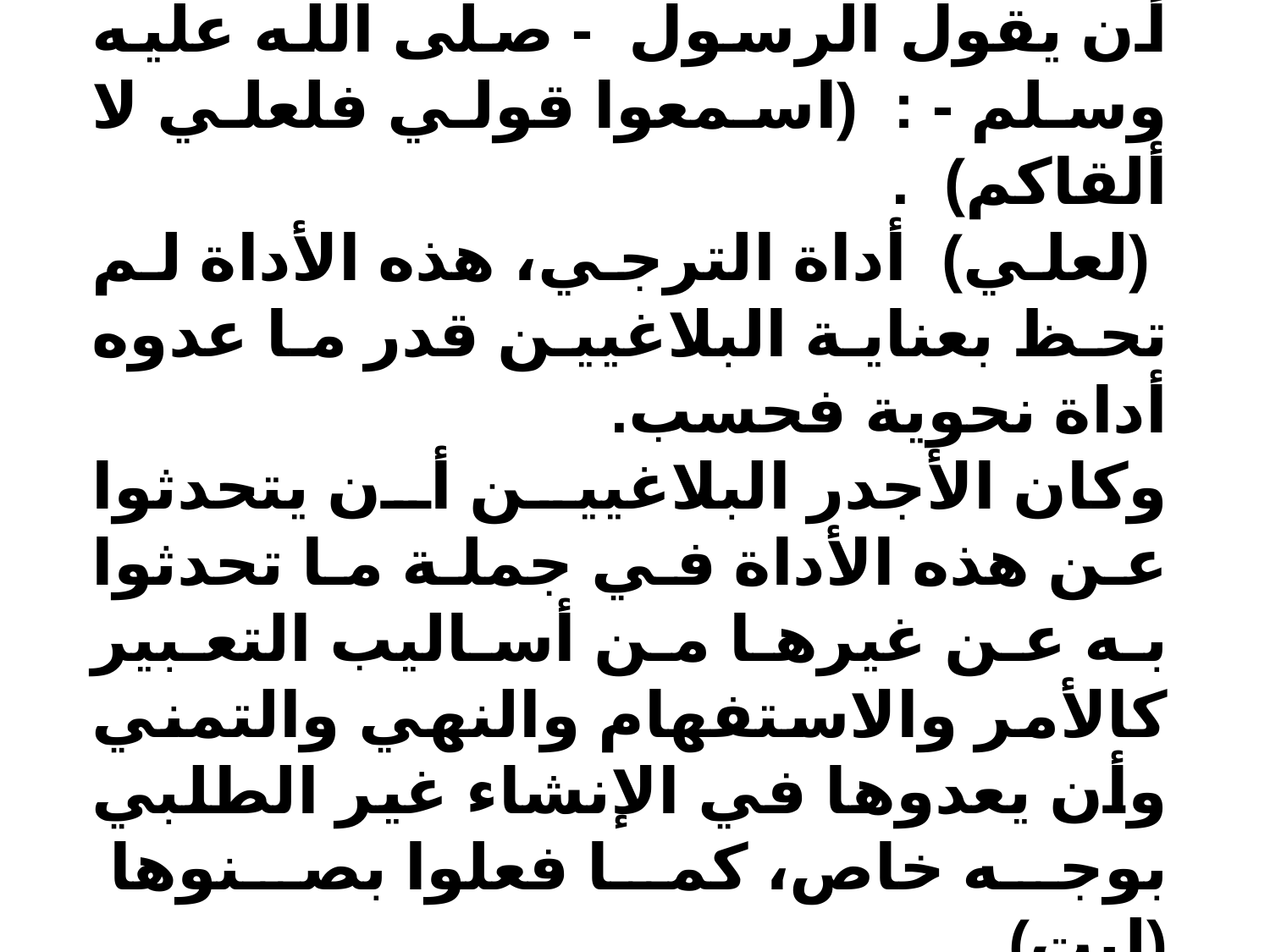

ولعل في هذا جواباً على تساؤلي في موضع سابق: ألم يكن منتظراً أن يقول الرسول  - صلى الله عليه وسلم - :  (اسمعوا قولي فلعلي لا ألقاكم)  .
 (لعلي)  أداة الترجي، هذه الأداة لم تحظ بعناية البلاغيين قدر ما عدوه أداة نحوية فحسب.
وكان الأجدر البلاغيين أن يتحدثوا عن هذه الأداة في جملة ما تحدثوا به عن غيرها من أساليب التعبير كالأمر والاستفهام والنهي والتمني وأن يعدوها في الإنشاء غير الطلبي بوجه خاص، كما فعلوا بصنوها  (ليت) .